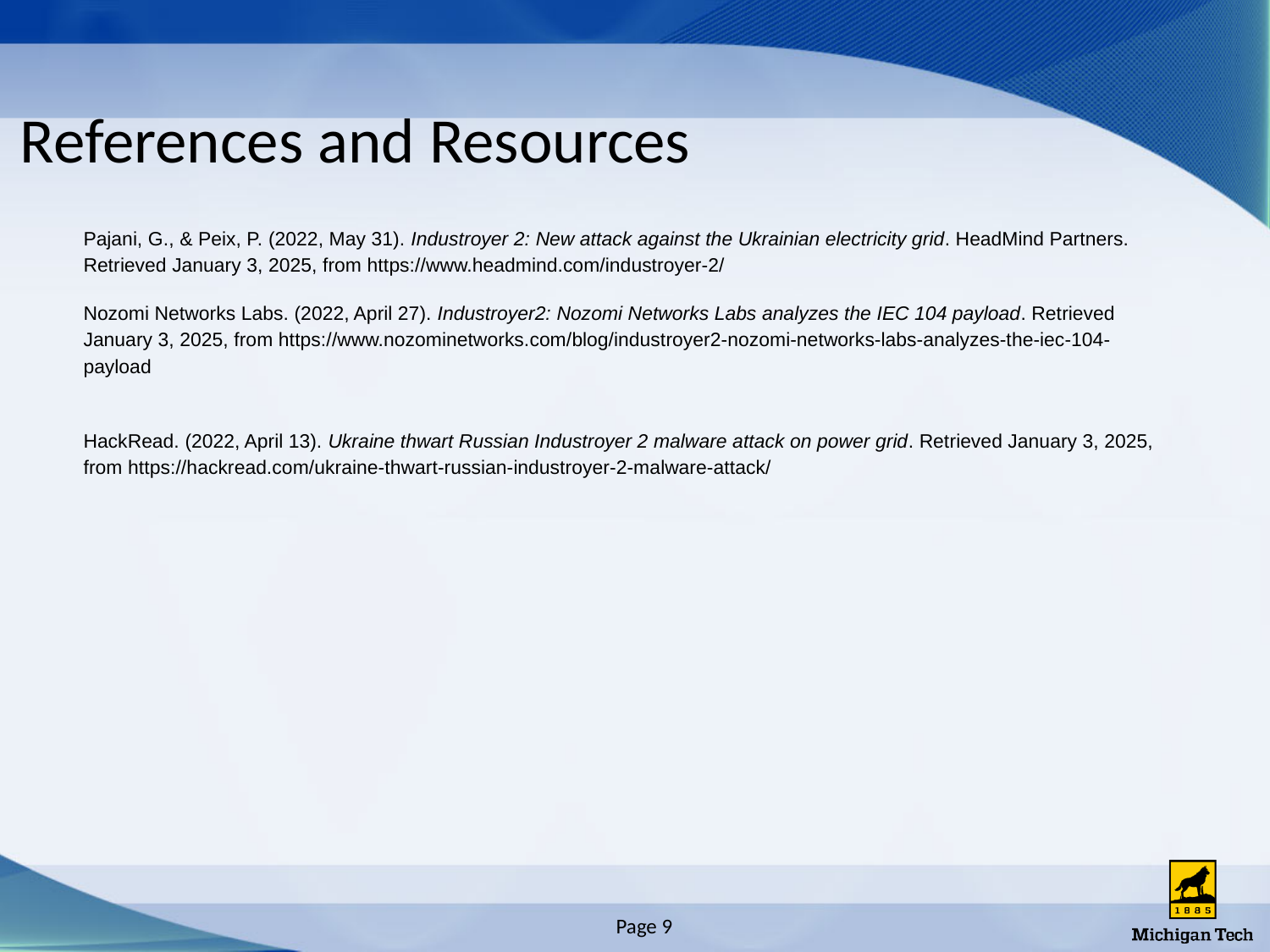

# References and Resources
Pajani, G., & Peix, P. (2022, May 31). Industroyer 2: New attack against the Ukrainian electricity grid. HeadMind Partners. Retrieved January 3, 2025, from https://www.headmind.com/industroyer-2/
Nozomi Networks Labs. (2022, April 27). Industroyer2: Nozomi Networks Labs analyzes the IEC 104 payload. Retrieved January 3, 2025, from https://www.nozominetworks.com/blog/industroyer2-nozomi-networks-labs-analyzes-the-iec-104-payload
HackRead. (2022, April 13). Ukraine thwart Russian Industroyer 2 malware attack on power grid. Retrieved January 3, 2025, from https://hackread.com/ukraine-thwart-russian-industroyer-2-malware-attack/